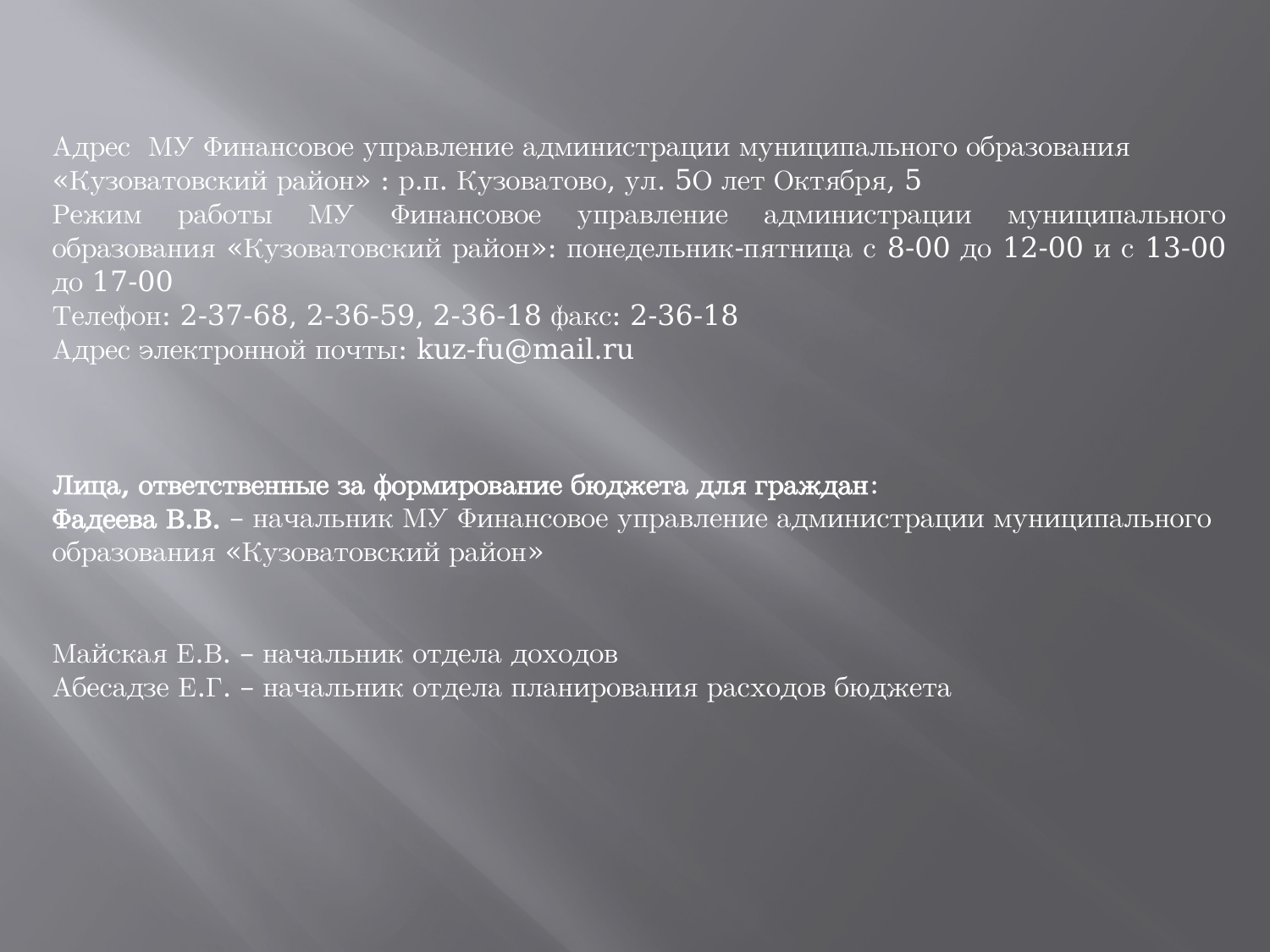

Адрес  МУ Финансовое управление администрации муниципального образования «Кузоватовский район» : р.п. Кузоватово, ул. 5О лет Октября, 5
Режим работы МУ Финансовое управление администрации муниципального образования «Кузоватовский район»: понедельник-пятница с 8-00 до 12-00 и с 13-00 до 17-00
Телефон: 2-37-68, 2-36-59, 2-36-18 факс: 2-36-18
Адрес электронной почты: kuz-fu@mail.ru

Лица, ответственные за формирование бюджета для граждан:
Фадеева В.В. – начальник МУ Финансовое управление администрации муниципального образования «Кузоватовский район»

Майская Е.В. – начальник отдела доходов
Абесадзе Е.Г. – начальник отдела планирования расходов бюджета